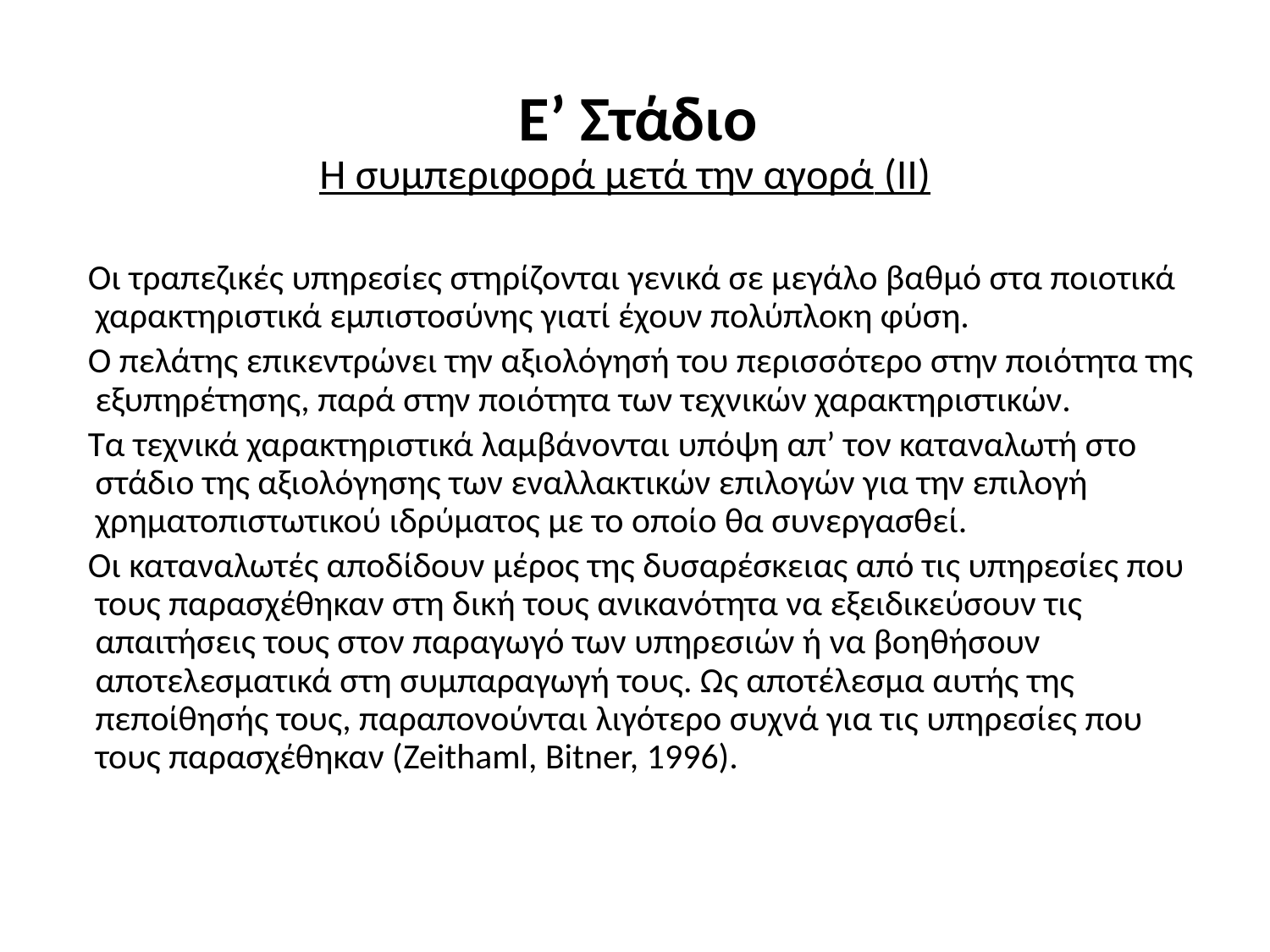

# Ε’ Στάδιο
Η συμπεριφορά μετά την αγορά (II)

     Οι τραπεζικές υπηρεσίες στηρίζονται γενικά σε μεγάλο βαθμό στα ποιοτικά χαρακτηριστικά εμπιστοσύνης γιατί έχουν πολύπλοκη φύση.
     Ο πελάτης επικεντρώνει την αξιολόγησή του περισσότερο στην ποιότητα της εξυπηρέτησης, παρά στην ποιότητα των τεχνικών χαρακτηριστικών.
     Τα τεχνικά χαρακτηριστικά λαμβάνονται υπόψη απ’ τον καταναλωτή στο στάδιο της αξιολόγησης των εναλλακτικών επιλογών για την επιλογή χρηματοπιστωτικού ιδρύματος με το οποίο θα συνεργασθεί.
     Οι καταναλωτές αποδίδουν μέρος της δυσαρέσκειας από τις υπηρεσίες που τους παρασχέθηκαν στη δική τους ανικανότητα να εξειδικεύσουν τις απαιτήσεις τους στον παραγωγό των υπηρεσιών ή να βοηθήσουν αποτελεσματικά στη συμπαραγωγή τους. Ως αποτέλεσμα αυτής της πεποίθησής τους, παραπονούνται λιγότερο συχνά για τις υπηρεσίες που τους παρασχέθηκαν (Zeithaml, Bitner, 1996).